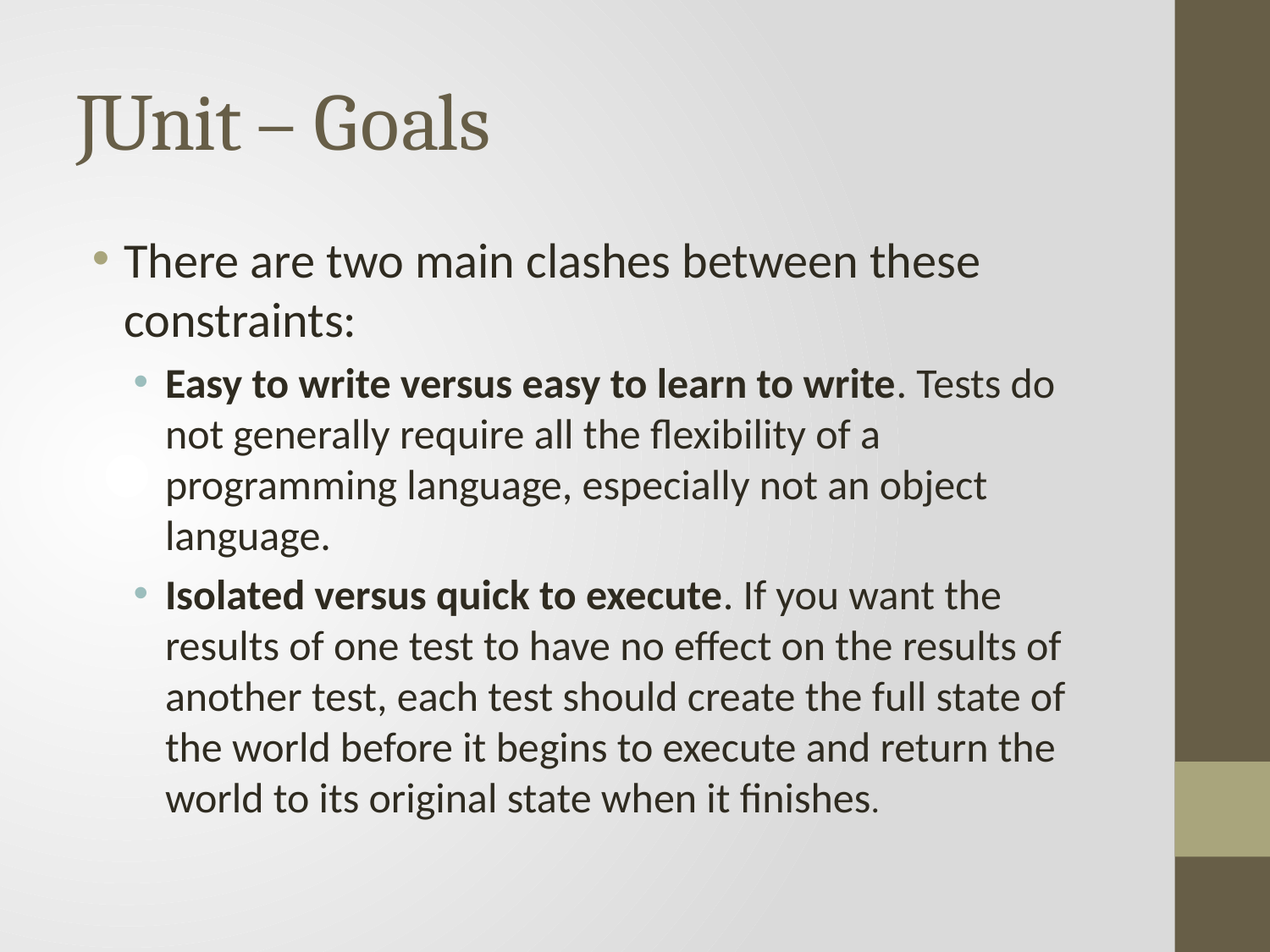

# JUnit – Goals
There are two main clashes between these constraints:
Easy to write versus easy to learn to write. Tests do not generally require all the flexibility of a programming language, especially not an object language.
Isolated versus quick to execute. If you want the results of one test to have no effect on the results of another test, each test should create the full state of the world before it begins to execute and return the world to its original state when it finishes.